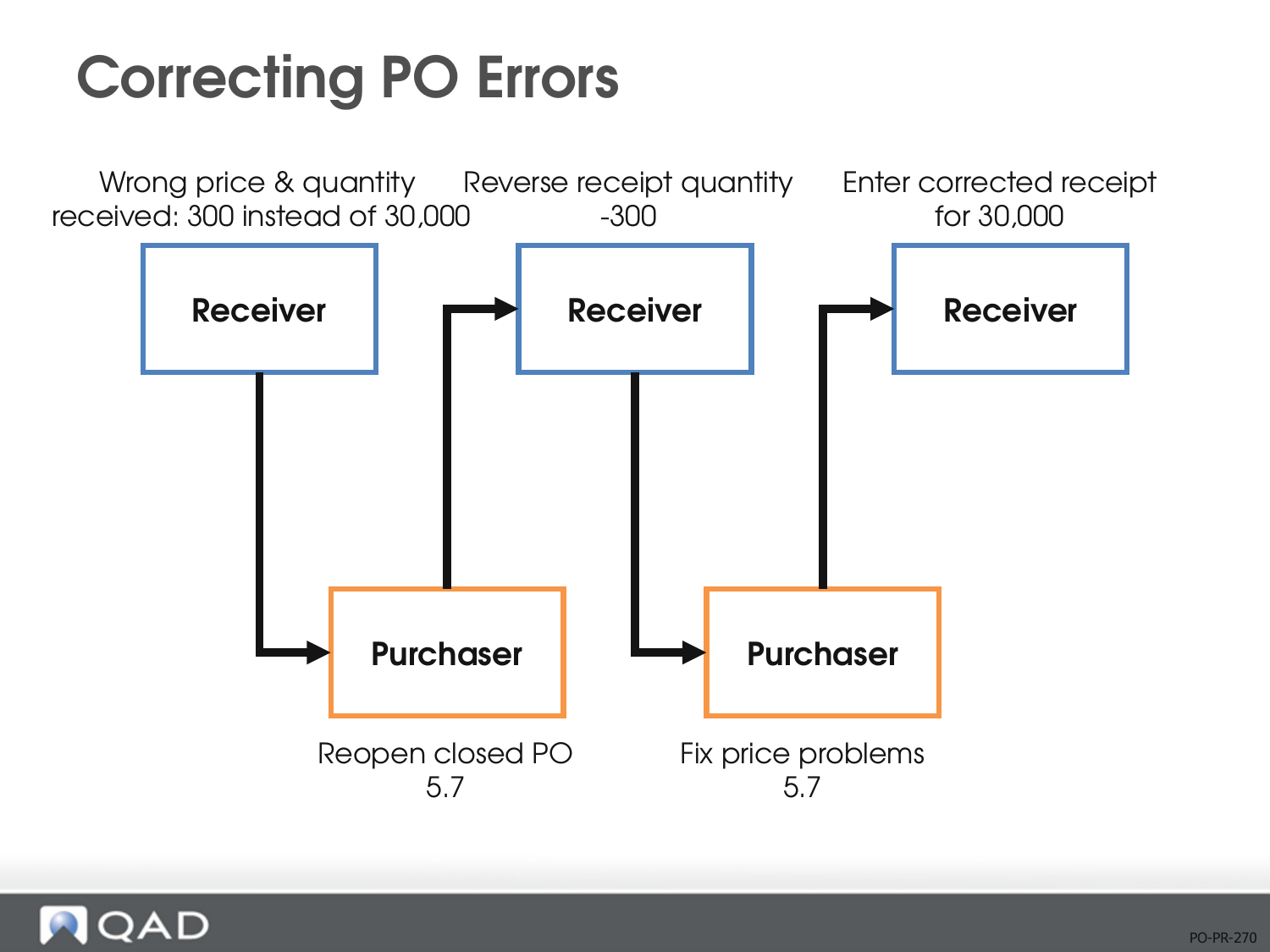

# Correcting PO Errors
Wrong price & quantity
received: 300 instead of 30,000
Reverse receipt quantity
-300
Enter corrected receipt
for 30,000
Receiver
Receiver
Receiver
Purchaser
Purchaser
Reopen closed PO
5.7
Fix price problems
5.7
PO-PR-270